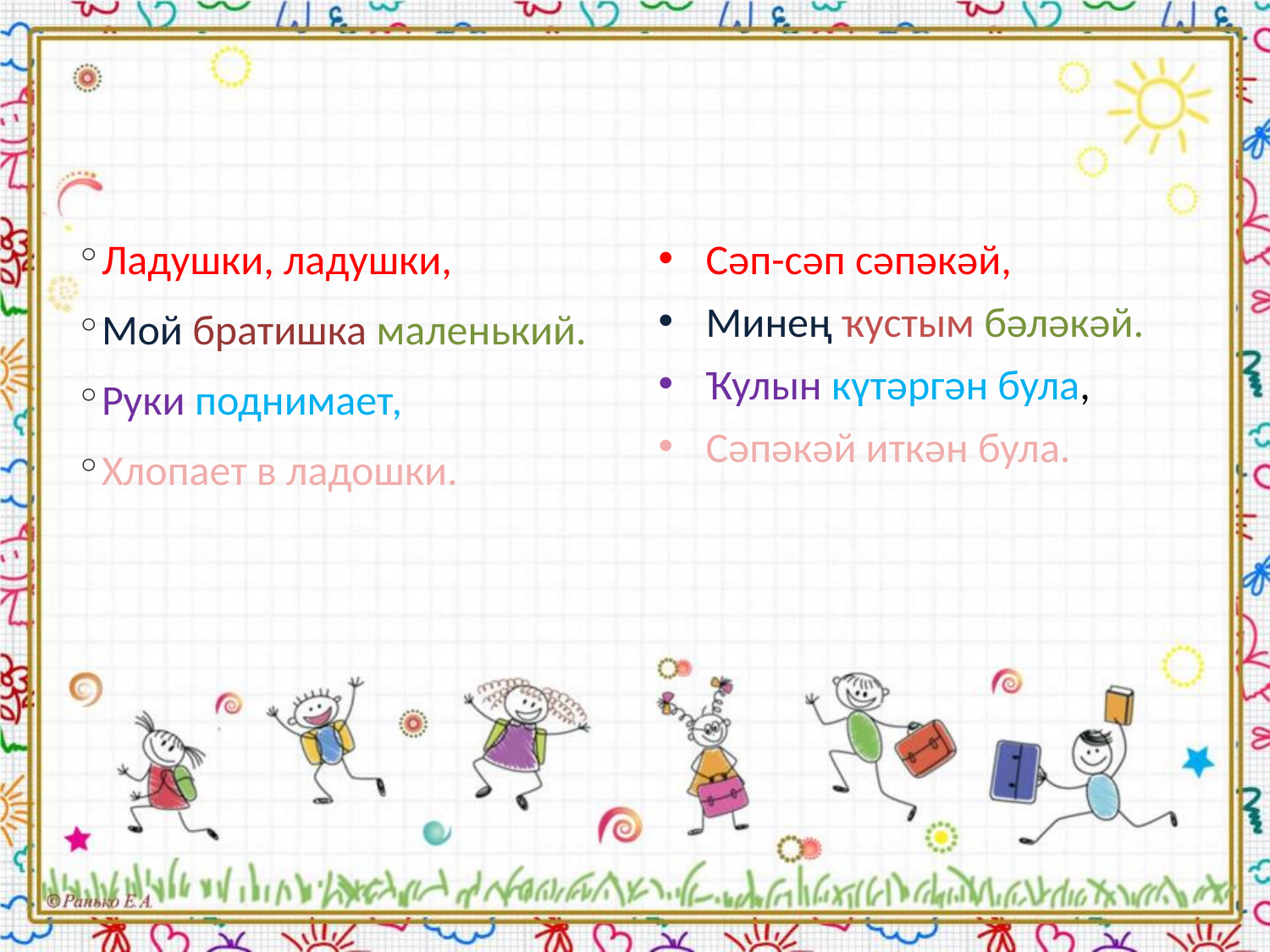

#
Ладушки, ладушки,
Мой братишка маленький.
Руки поднимает,
Хлопает в ладошки.

Сәп-сәп сәпәкәй,
Минең ҡустым бәләкәй.
Ҡулын күтәргән була,
Сәпәкәй иткән була.